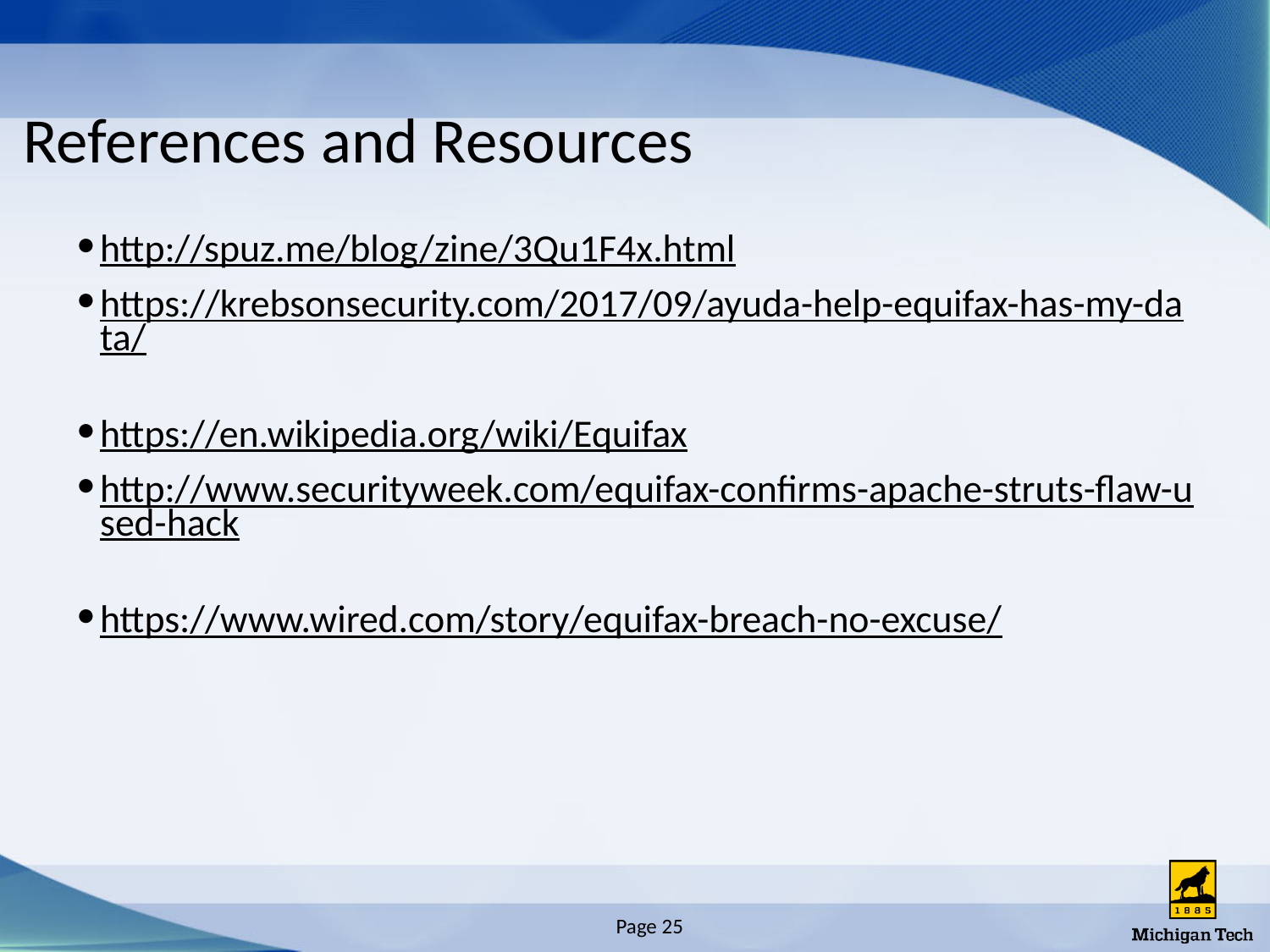

# References and Resources
http://spuz.me/blog/zine/3Qu1F4x.html
https://krebsonsecurity.com/2017/09/ayuda-help-equifax-has-my-data/
https://en.wikipedia.org/wiki/Equifax
http://www.securityweek.com/equifax-confirms-apache-struts-flaw-used-hack
https://www.wired.com/story/equifax-breach-no-excuse/